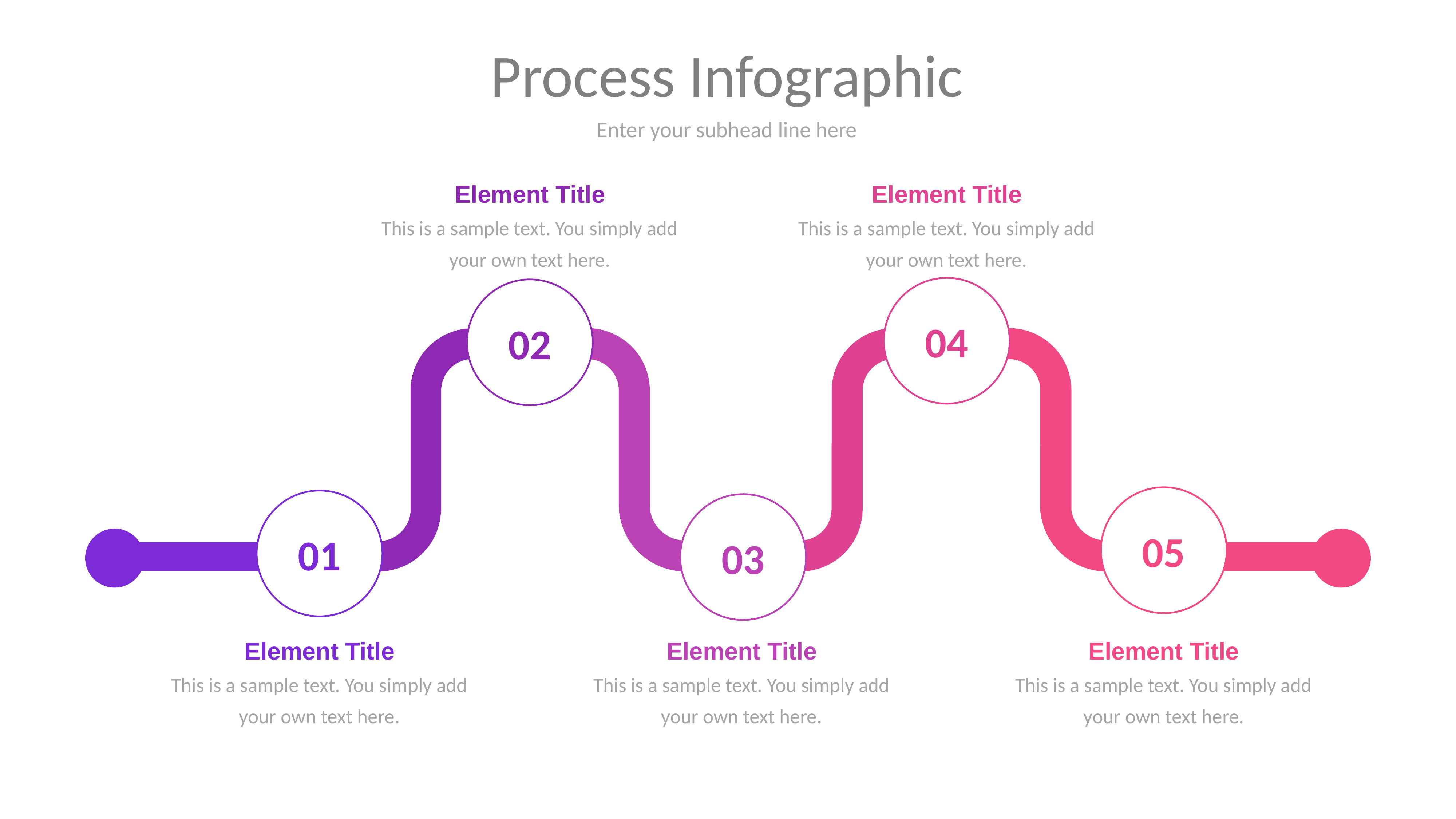

# Process Infographic
Enter your subhead line here
Element Title
This is a sample text. You simply add your own text here.
Element Title
This is a sample text. You simply add your own text here.
04
02

05
01
03

Element Title
This is a sample text. You simply add your own text here.
Element Title
This is a sample text. You simply add your own text here.
Element Title
This is a sample text. You simply add your own text here.